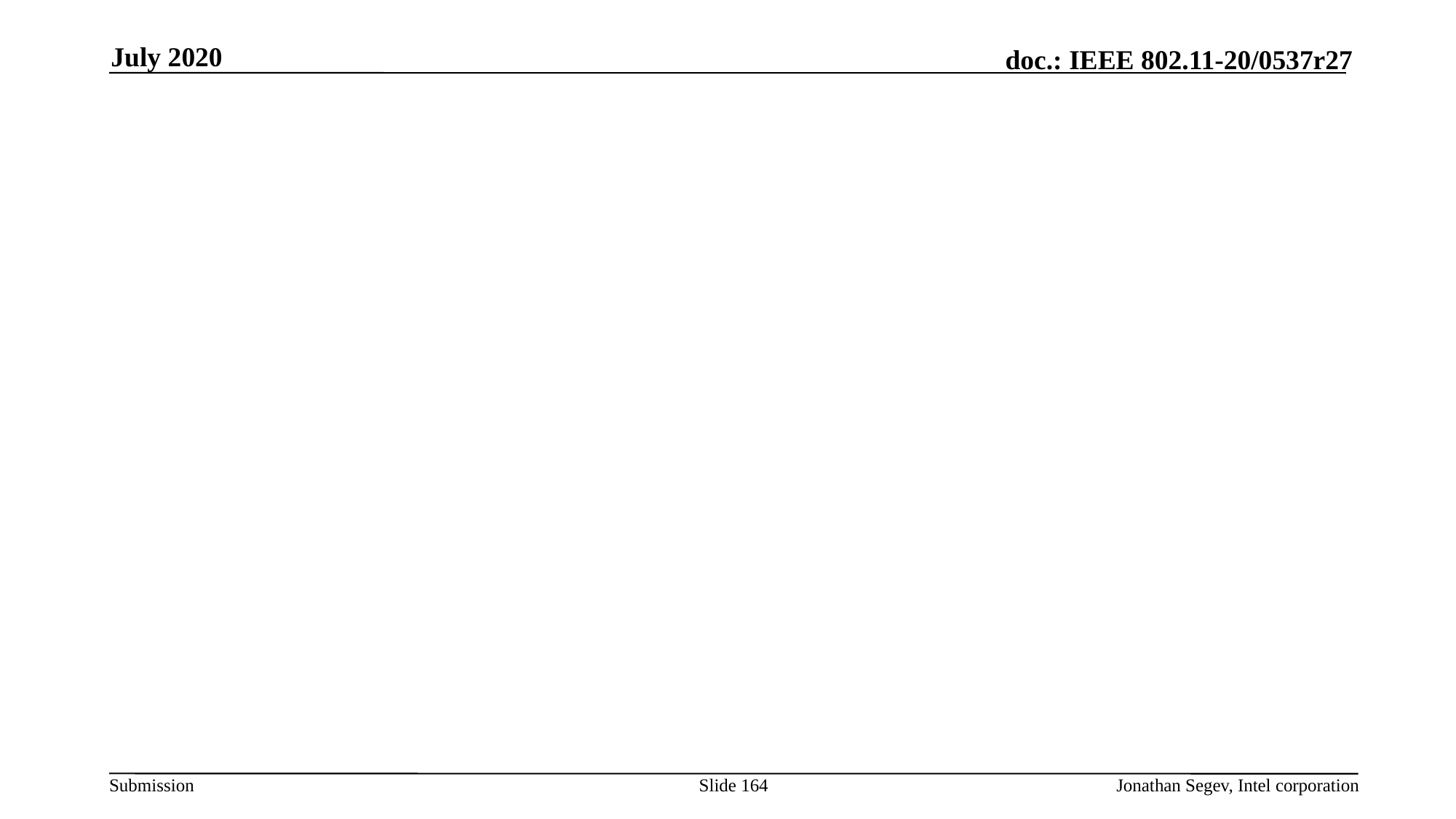

July 2020
#

Slide 164
Jonathan Segev, Intel corporation